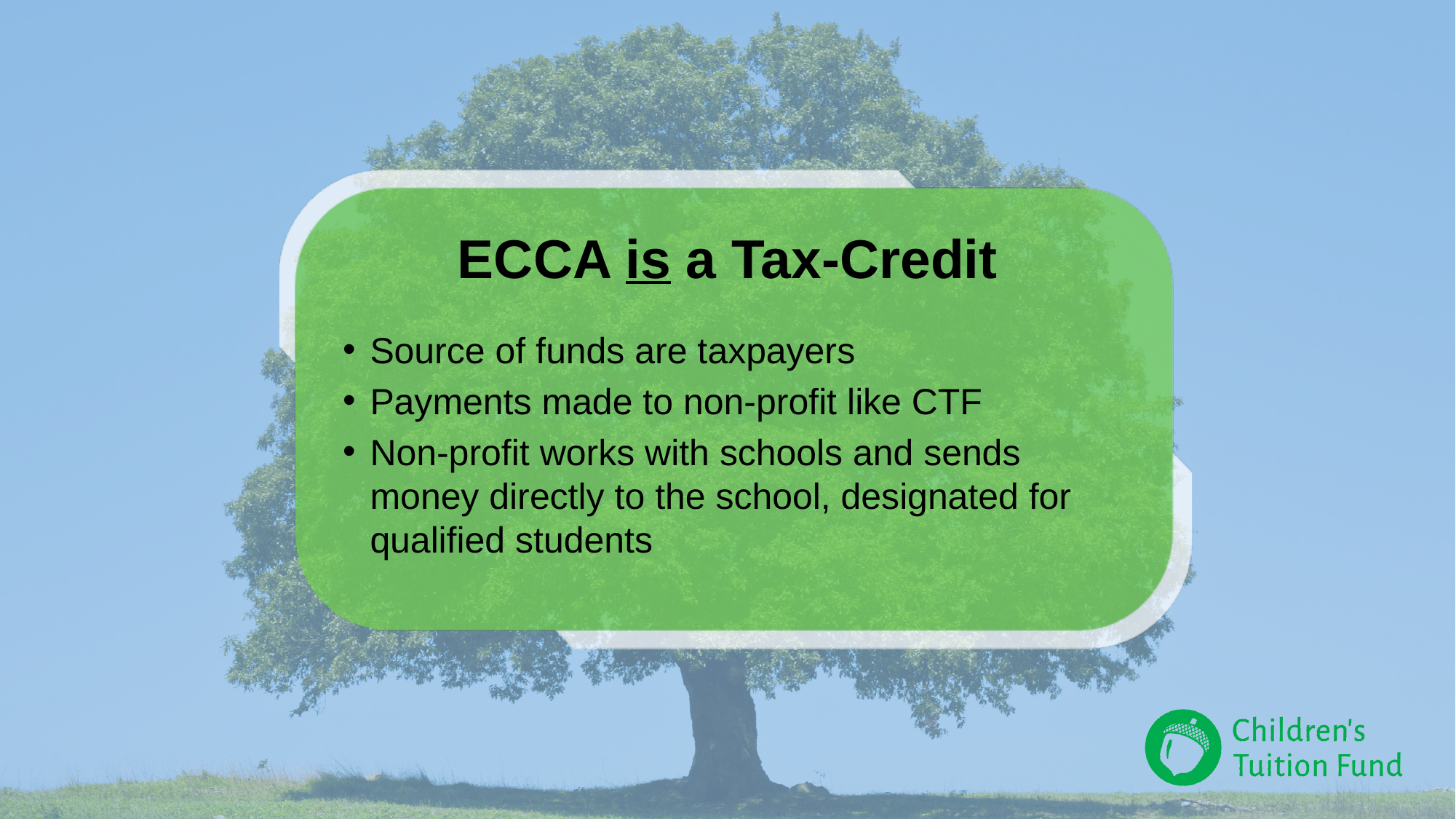

# ECCA is a Tax-Credit
Source of funds are taxpayers
Payments made to non-profit like CTF
Non-profit works with schools and sends money directly to the school, designated for qualified students